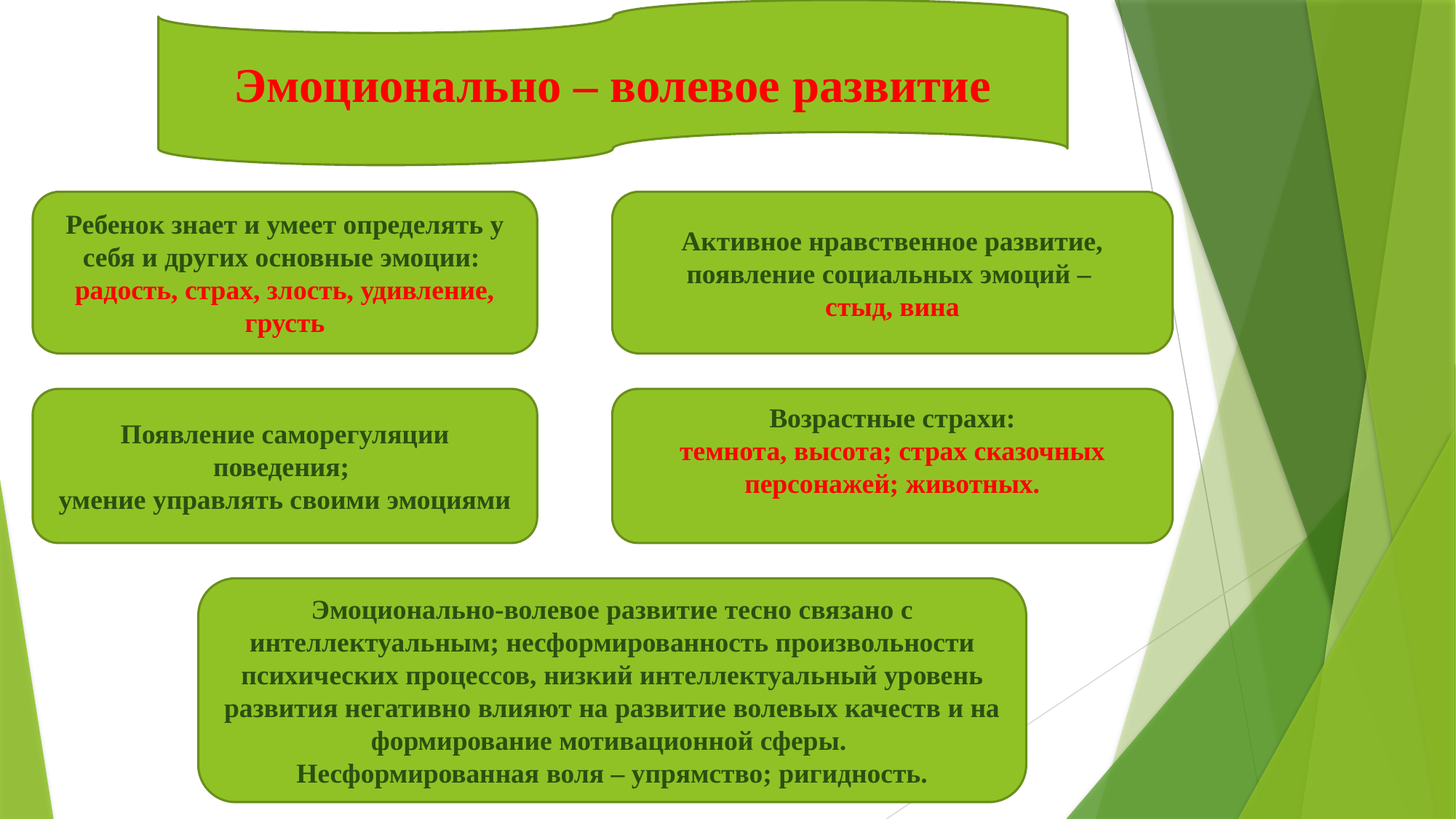

Эмоционально – волевое развитие
#
Ребенок знает и умеет определять у себя и других основные эмоции:
радость, страх, злость, удивление, грусть
Активное нравственное развитие, появление социальных эмоций –
стыд, вина

Появление саморегуляции поведения;
умение управлять своими эмоциями
Возрастные страхи:
темнота, высота; страх сказочных персонажей; животных.

Эмоционально-волевое развитие тесно связано с интеллектуальным; несформированность произвольности психических процессов, низкий интеллектуальный уровень развития негативно влияют на развитие волевых качеств и на формирование мотивационной сферы.
Несформированная воля – упрямство; ригидность.